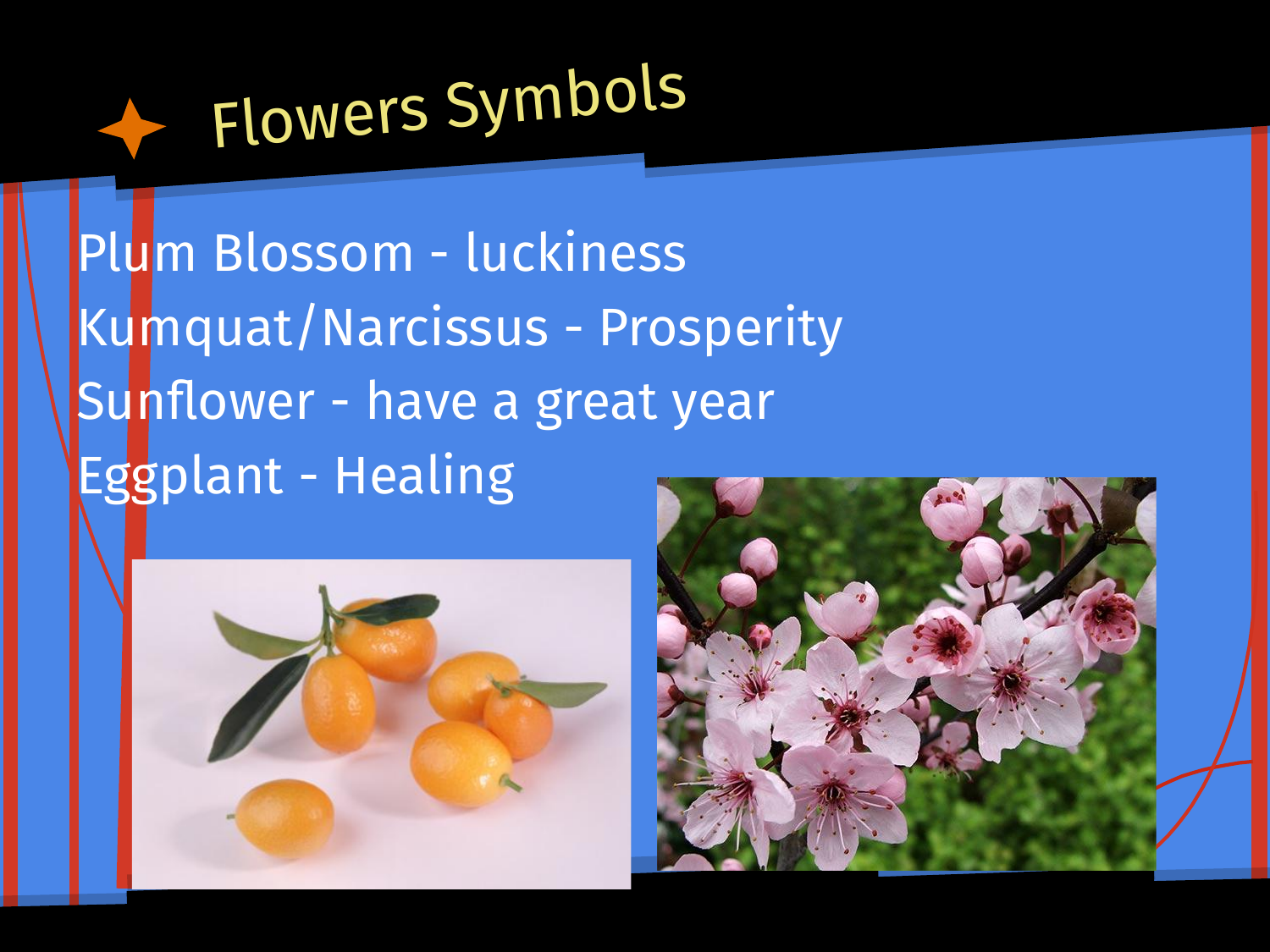

# Flowers Symbols
Plum Blossom - luckiness
Kumquat/Narcissus - Prosperity
Sunflower - have a great year
Eggplant - Healing